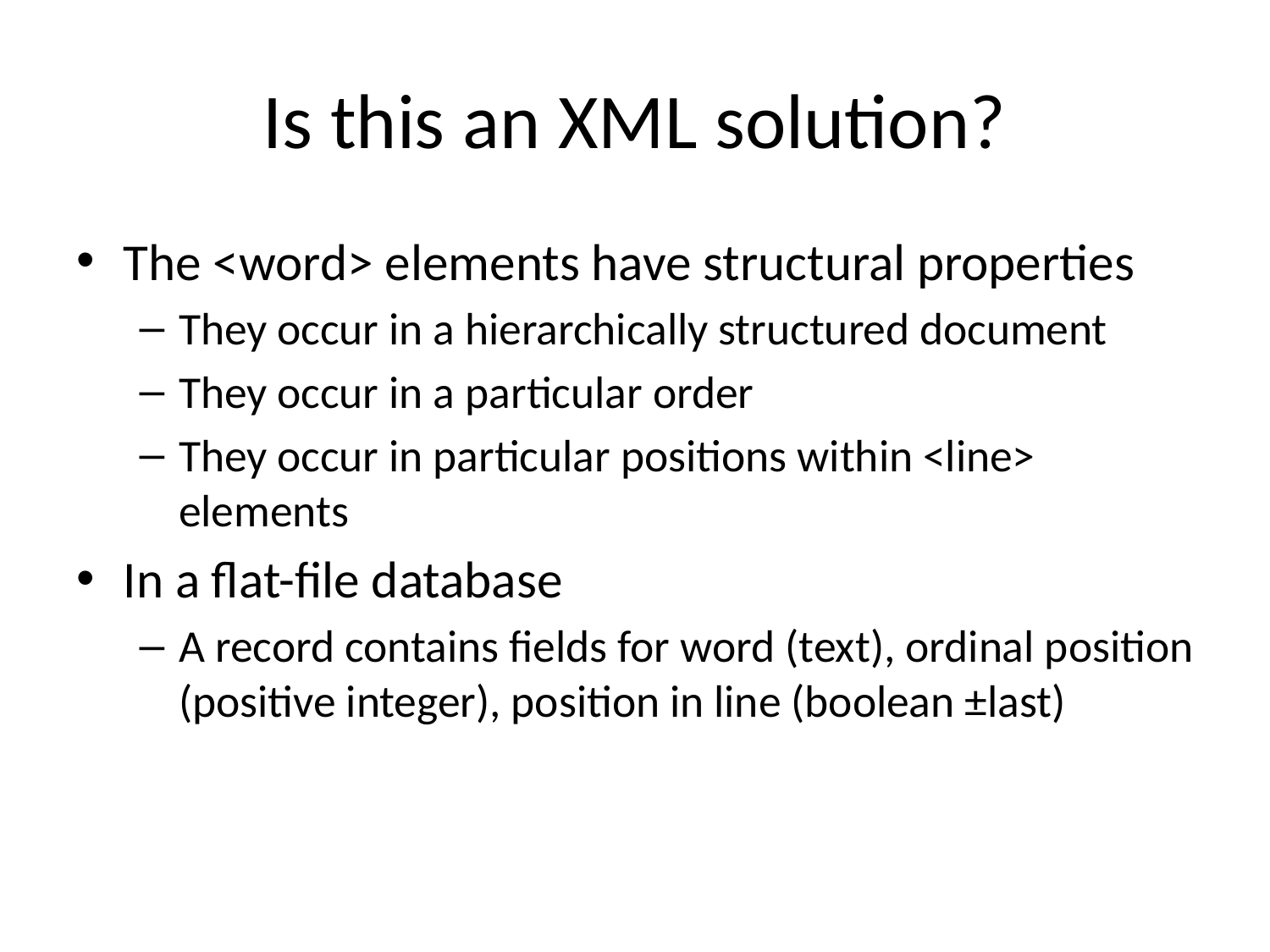

# Is this an XML solution?
The <word> elements have structural properties
They occur in a hierarchically structured document
They occur in a particular order
They occur in particular positions within <line> elements
In a flat-file database
A record contains fields for word (text), ordinal position (positive integer), position in line (boolean ±last)